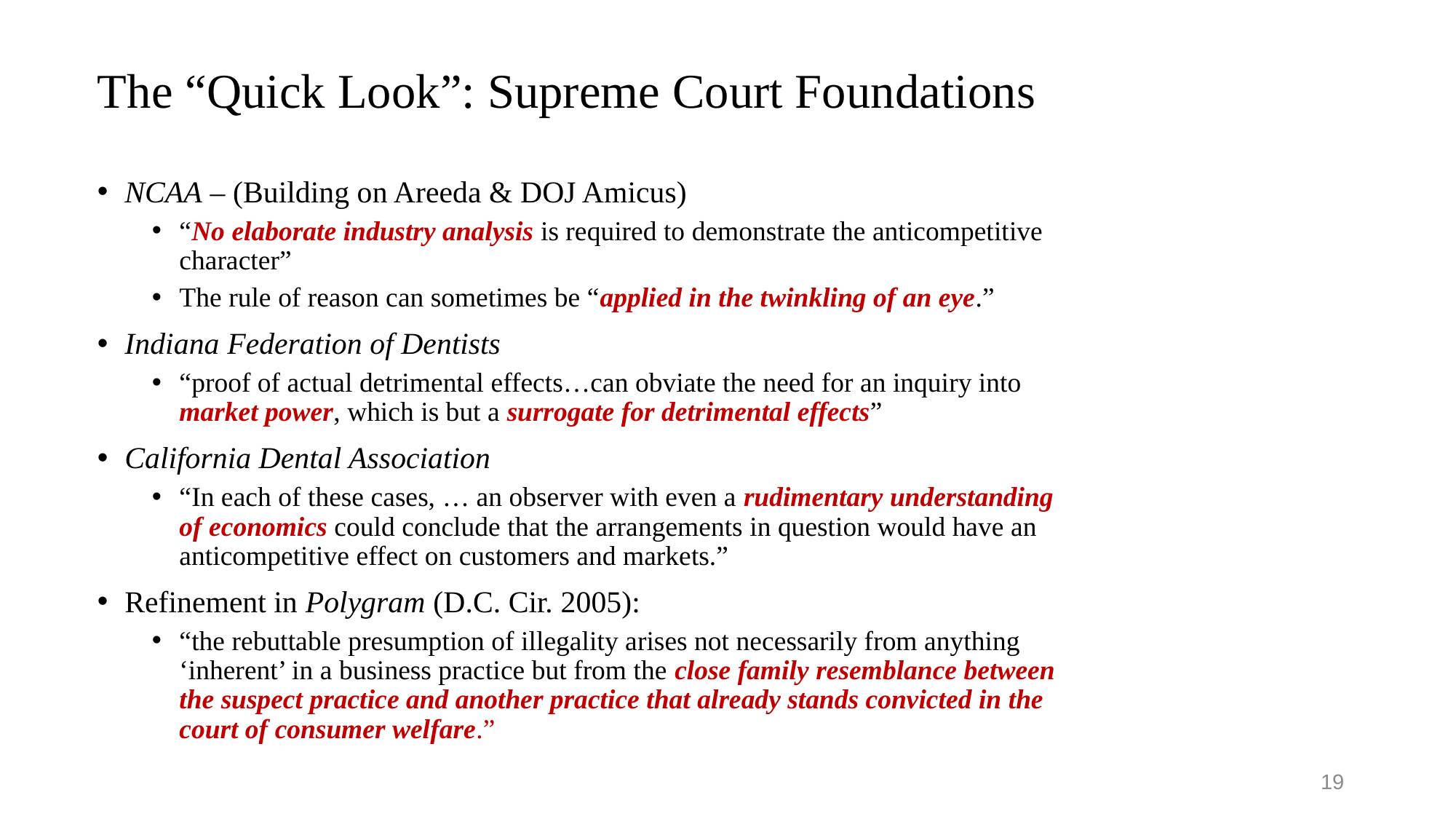

# The “Quick Look”: Supreme Court Foundations
NCAA – (Building on Areeda & DOJ Amicus)
“No elaborate industry analysis is required to demonstrate the anticompetitive character”
The rule of reason can sometimes be “applied in the twinkling of an eye.”
Indiana Federation of Dentists
“proof of actual detrimental effects…can obviate the need for an inquiry into market power, which is but a surrogate for detrimental effects”
California Dental Association
“In each of these cases, … an observer with even a rudimentary understanding of economics could conclude that the arrangements in question would have an anticompetitive effect on customers and markets.”
Refinement in Polygram (D.C. Cir. 2005):
“the rebuttable presumption of illegality arises not necessarily from anything ‘inherent’ in a business practice but from the close family resemblance between the suspect practice and another practice that already stands convicted in the court of consumer welfare.”
19